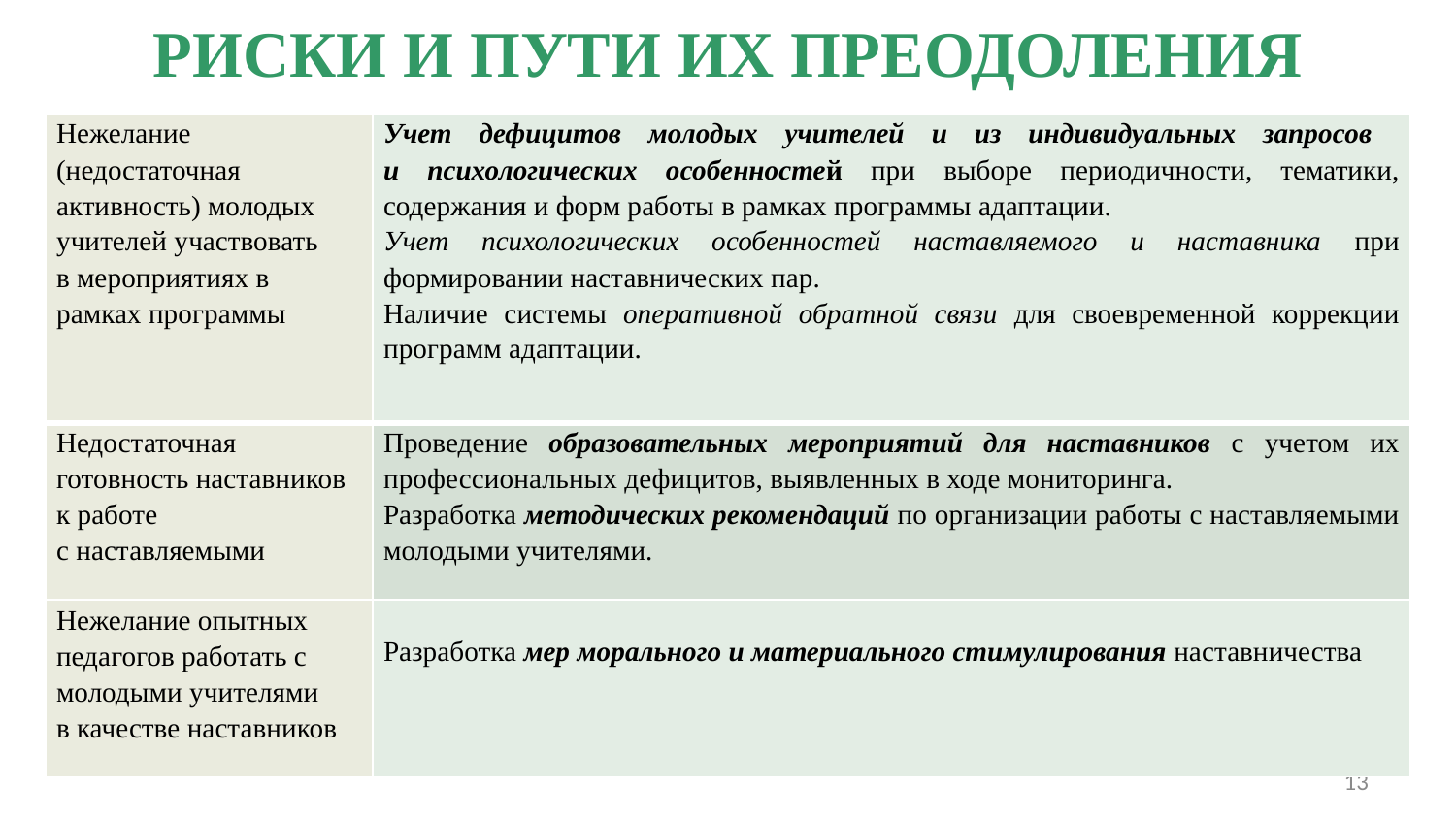

# РИСКИ И ПУТИ ИХ ПРЕОДОЛЕНИЯ
| Нежелание (недостаточная активность) молодых учителей участвовать в мероприятиях в рамках программы | Учет дефицитов молодых учителей и из индивидуальных запросов и психологических особенностей при выборе периодичности, тематики, содержания и форм работы в рамках программы адаптации. Учет психологических особенностей наставляемого и наставника при формировании наставнических пар. Наличие системы оперативной обратной связи для своевременной коррекции программ адаптации. |
| --- | --- |
| Недостаточная готовность наставников к работе с наставляемыми | Проведение образовательных мероприятий для наставников с учетом их профессиональных дефицитов, выявленных в ходе мониторинга. Разработка методических рекомендаций по организации работы с наставляемыми молодыми учителями. |
| Нежелание опытных педагогов работать с молодыми учителями в качестве наставников | Разработка мер морального и материального стимулирования наставничества |
13